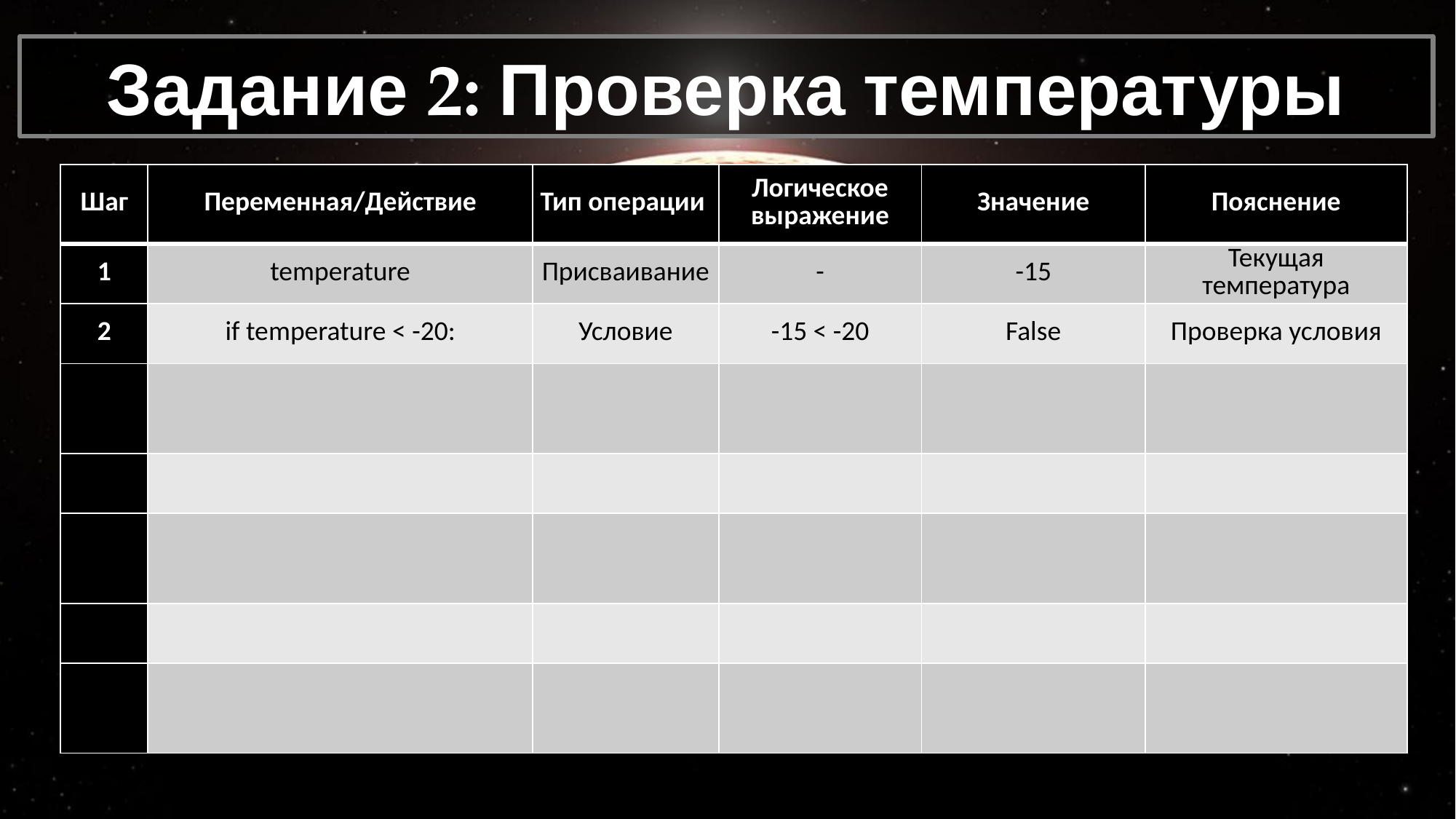

# Задание 2: Проверка температуры
| Шаг | Переменная/Действие | Тип операции | Логическое выражение | Значение | Пояснение |
| --- | --- | --- | --- | --- | --- |
| 1 | temperature | Присваивание | - | -15 | Текущая температура |
| 2 | if temperature < -20: | Условие | -15 < -20 | False | Проверка условия |
|  |  |  |  |  |  |
|  |  |  |  |  |  |
|  |  |  |  |  |  |
|  |  |  |  |  |  |
|  |  |  |  |  |  |